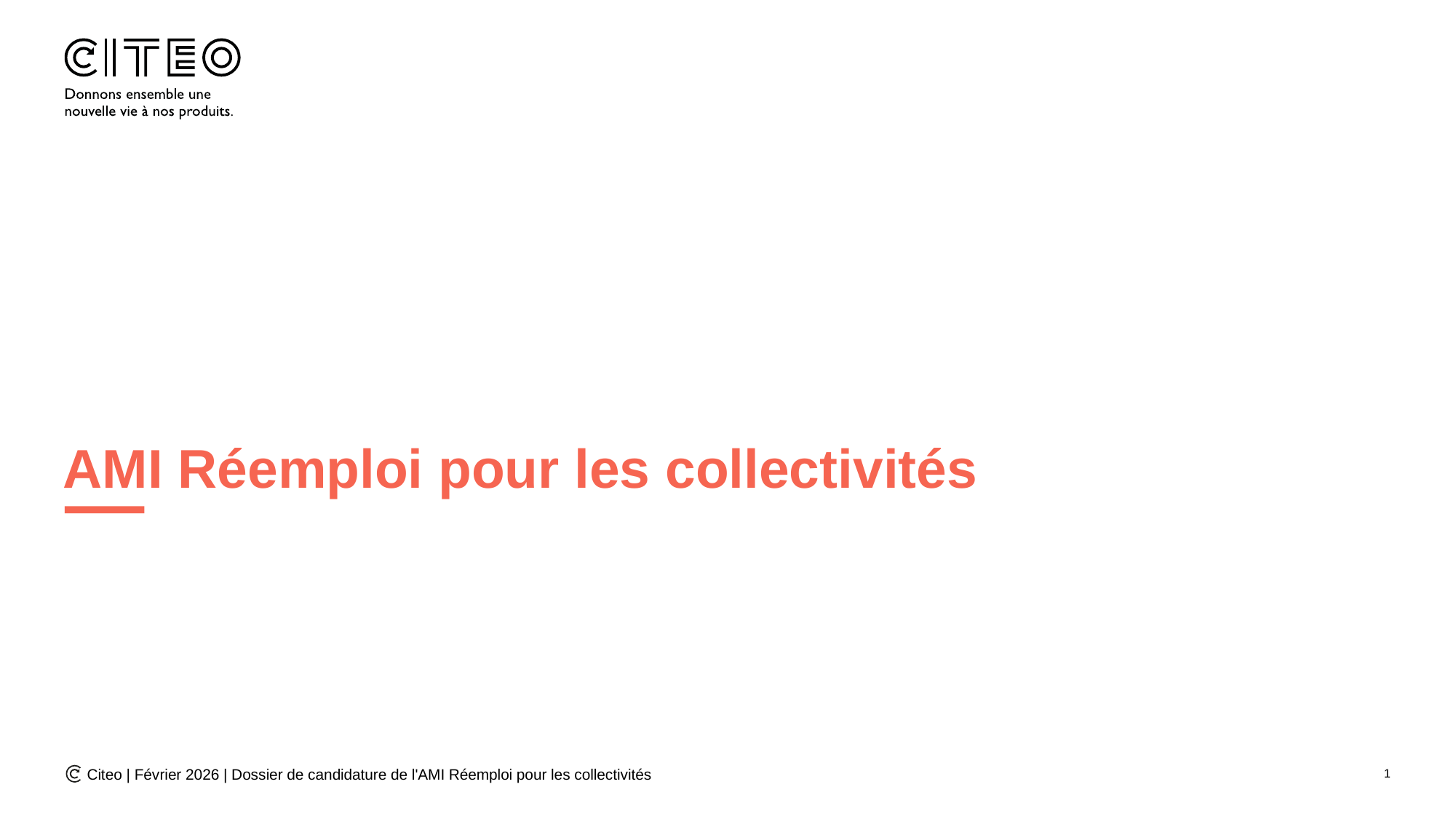

# AMI Réemploi pour les collectivités

Citeo | Février 2026 | Dossier de candidature de l'AMI Réemploi pour les collectivités
1